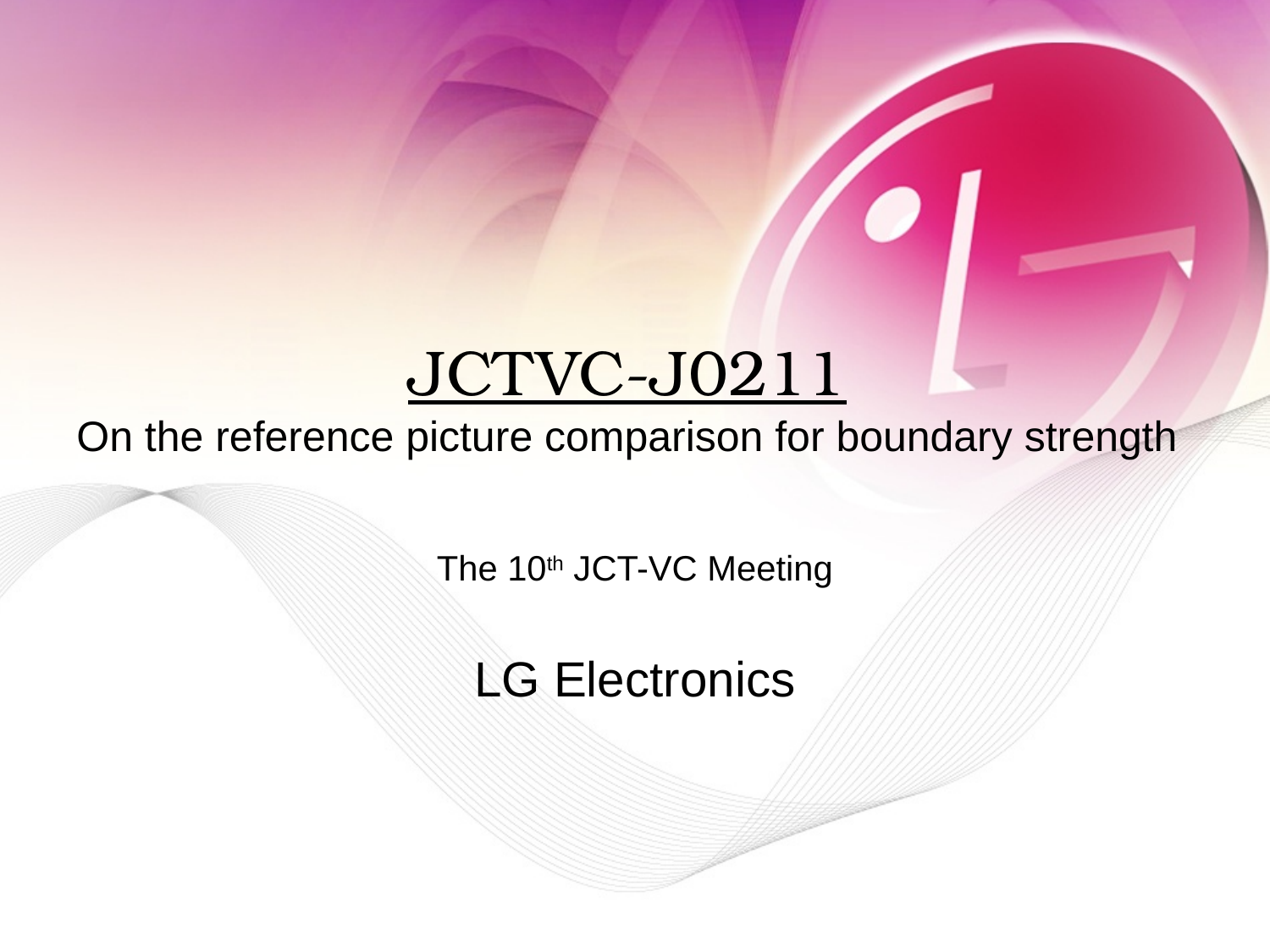

# JCTVC-J0211 On the reference picture comparison for boundary strength
The 10th JCT-VC Meeting

LG Electronics